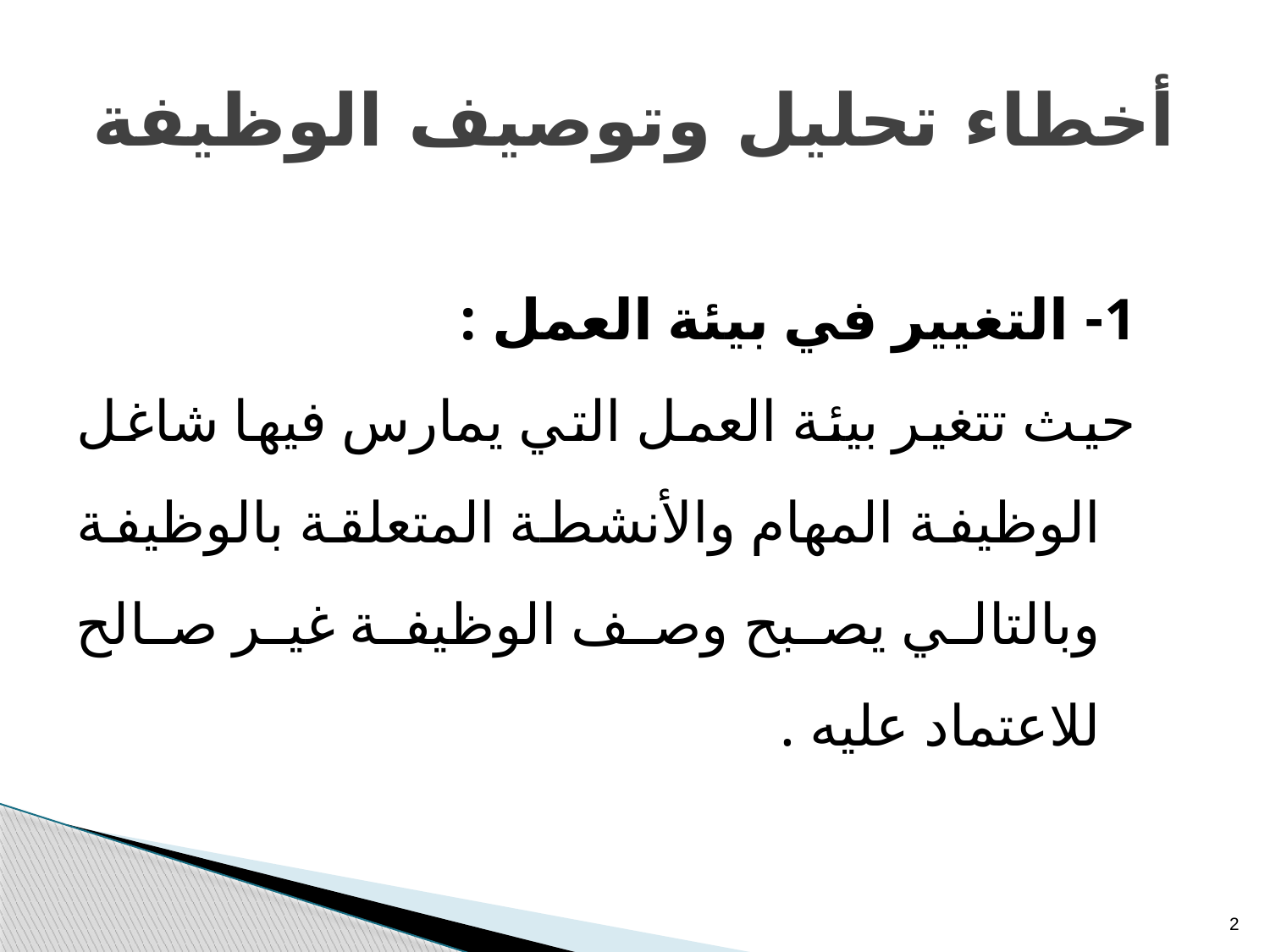

# أخطاء تحليل وتوصيف الوظيفة
1- التغيير في بيئة العمل :
	حيث تتغير بيئة العمل التي يمارس فيها شاغل الوظيفة المهام والأنشطة المتعلقة بالوظيفة وبالتالي يصبح وصف الوظيفة غير صالح للاعتماد عليه .
2